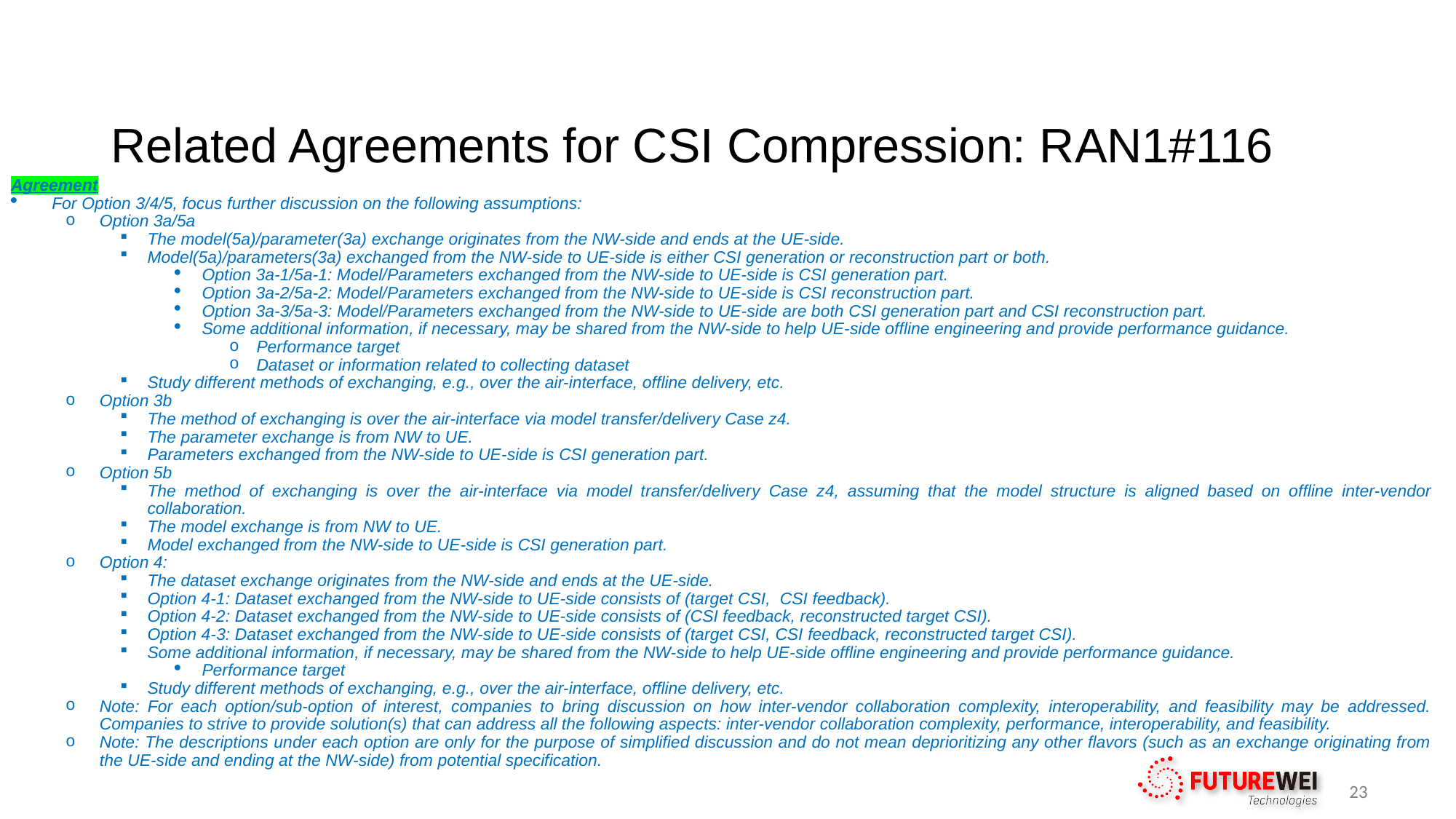

# Related Agreements for CSI Compression: RAN1#116
Agreement
For Option 3/4/5, focus further discussion on the following assumptions:
Option 3a/5a
The model(5a)/parameter(3a) exchange originates from the NW-side and ends at the UE-side.
Model(5a)/parameters(3a) exchanged from the NW-side to UE-side is either CSI generation or reconstruction part or both.
Option 3a-1/5a-1: Model/Parameters exchanged from the NW-side to UE-side is CSI generation part.
Option 3a-2/5a-2: Model/Parameters exchanged from the NW-side to UE-side is CSI reconstruction part.
Option 3a-3/5a-3: Model/Parameters exchanged from the NW-side to UE-side are both CSI generation part and CSI reconstruction part.
Some additional information, if necessary, may be shared from the NW-side to help UE-side offline engineering and provide performance guidance.
Performance target
Dataset or information related to collecting dataset
Study different methods of exchanging, e.g., over the air-interface, offline delivery, etc.
Option 3b
The method of exchanging is over the air-interface via model transfer/delivery Case z4.
The parameter exchange is from NW to UE.
Parameters exchanged from the NW-side to UE-side is CSI generation part.
Option 5b
The method of exchanging is over the air-interface via model transfer/delivery Case z4, assuming that the model structure is aligned based on offline inter-vendor collaboration.
The model exchange is from NW to UE.
Model exchanged from the NW-side to UE-side is CSI generation part.
Option 4:
The dataset exchange originates from the NW-side and ends at the UE-side.
Option 4-1: Dataset exchanged from the NW-side to UE-side consists of (target CSI,  CSI feedback).
Option 4-2: Dataset exchanged from the NW-side to UE-side consists of (CSI feedback, reconstructed target CSI).
Option 4-3: Dataset exchanged from the NW-side to UE-side consists of (target CSI, CSI feedback, reconstructed target CSI).
Some additional information, if necessary, may be shared from the NW-side to help UE-side offline engineering and provide performance guidance.
Performance target
Study different methods of exchanging, e.g., over the air-interface, offline delivery, etc.
Note: For each option/sub-option of interest, companies to bring discussion on how inter-vendor collaboration complexity, interoperability, and feasibility may be addressed. Companies to strive to provide solution(s) that can address all the following aspects: inter-vendor collaboration complexity, performance, interoperability, and feasibility.
Note: The descriptions under each option are only for the purpose of simplified discussion and do not mean deprioritizing any other flavors (such as an exchange originating from the UE-side and ending at the NW-side) from potential specification.

23